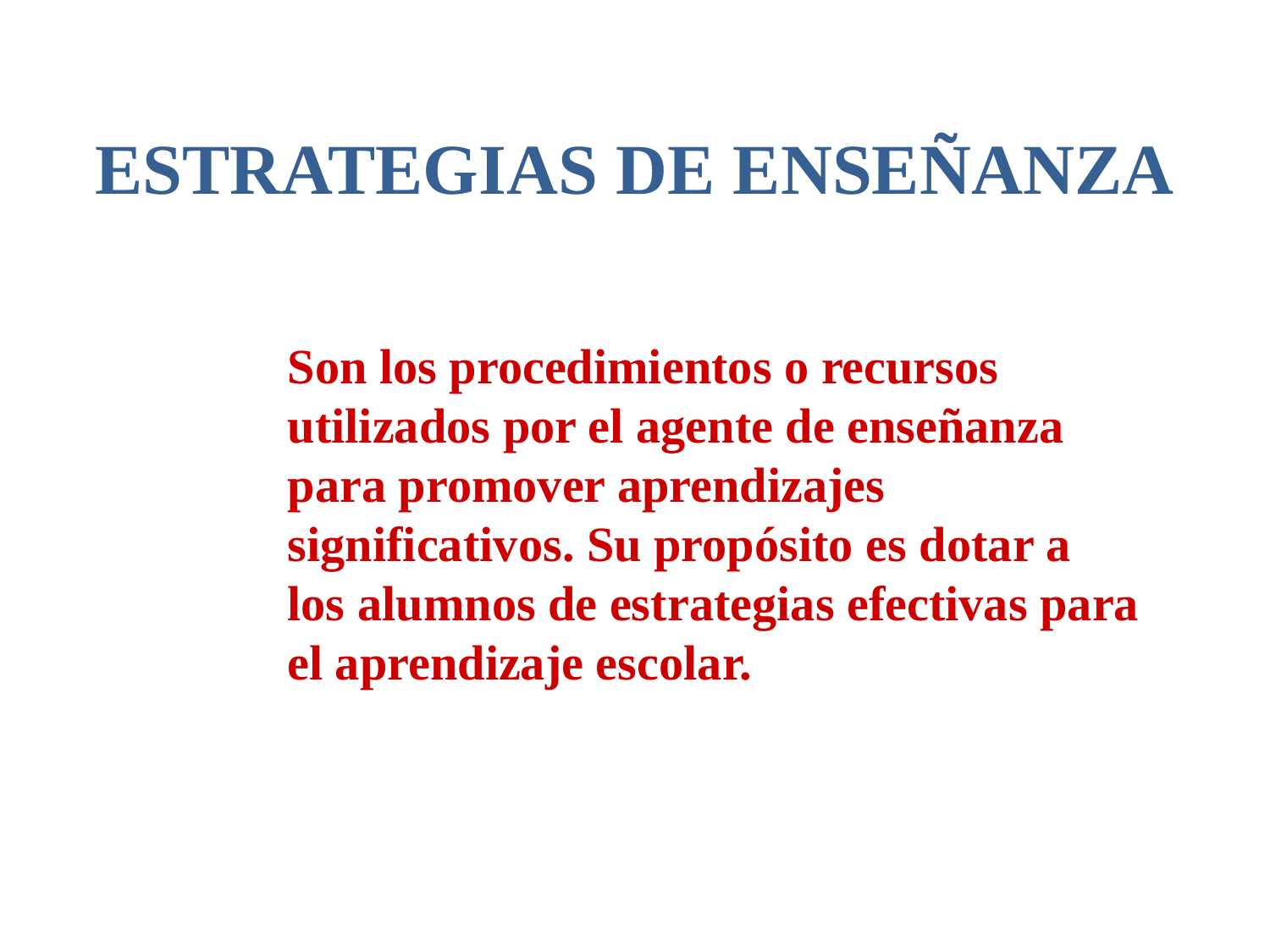

# ESTRATEGIAS DE ENSEÑANZA
Son los procedimientos o recursos utilizados por el agente de enseñanza para promover aprendizajes significativos. Su propósito es dotar a los alumnos de estrategias efectivas para el aprendizaje escolar.